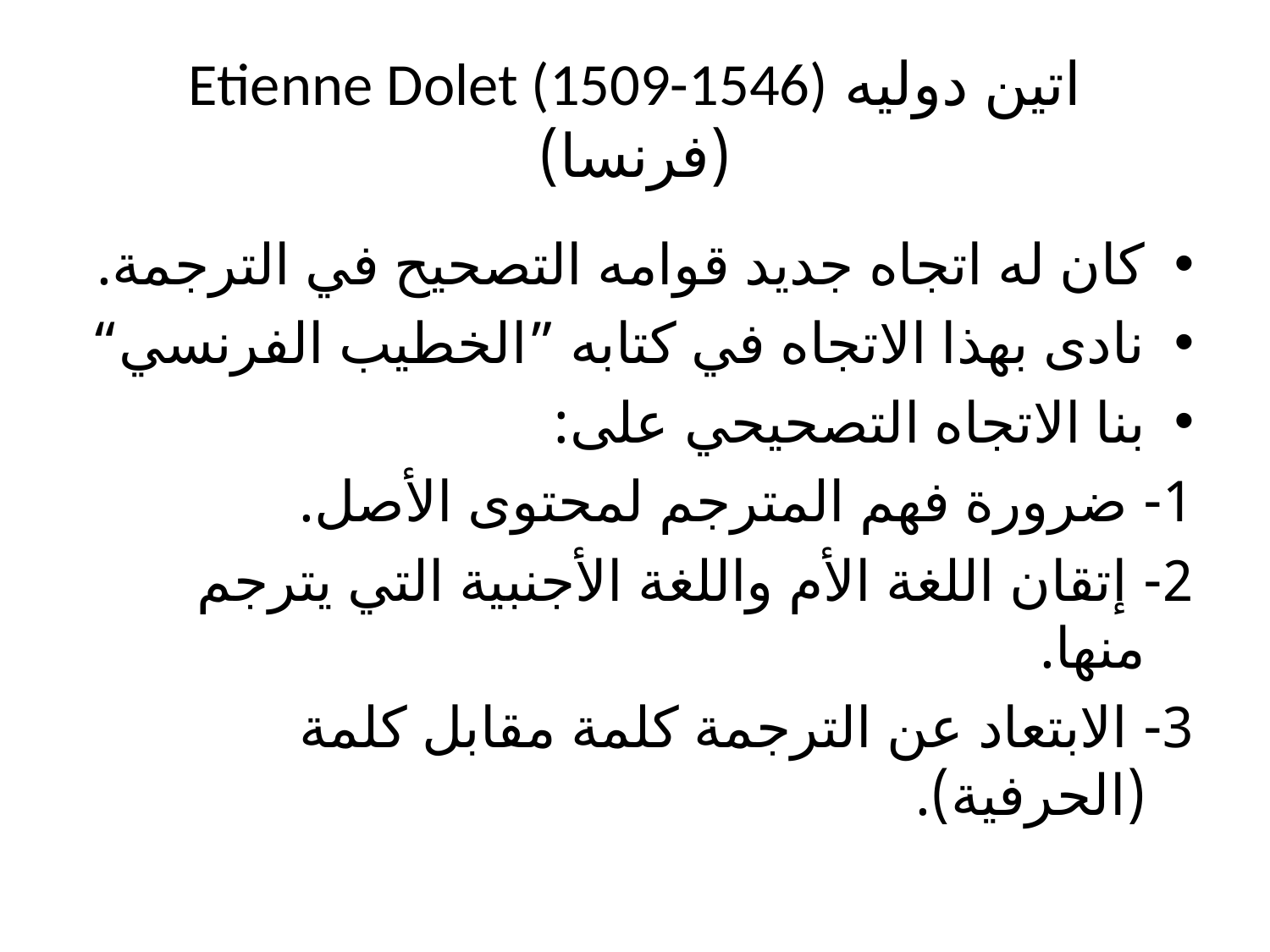

# اتين دوليه Etienne Dolet (1509-1546) (فرنسا)
كان له اتجاه جديد قوامه التصحيح في الترجمة.
نادى بهذا الاتجاه في كتابه ”الخطيب الفرنسي“
بنا الاتجاه التصحيحي على:
1- ضرورة فهم المترجم لمحتوى الأصل.
2- إتقان اللغة الأم واللغة الأجنبية التي يترجم منها.
3- الابتعاد عن الترجمة كلمة مقابل كلمة (الحرفية).